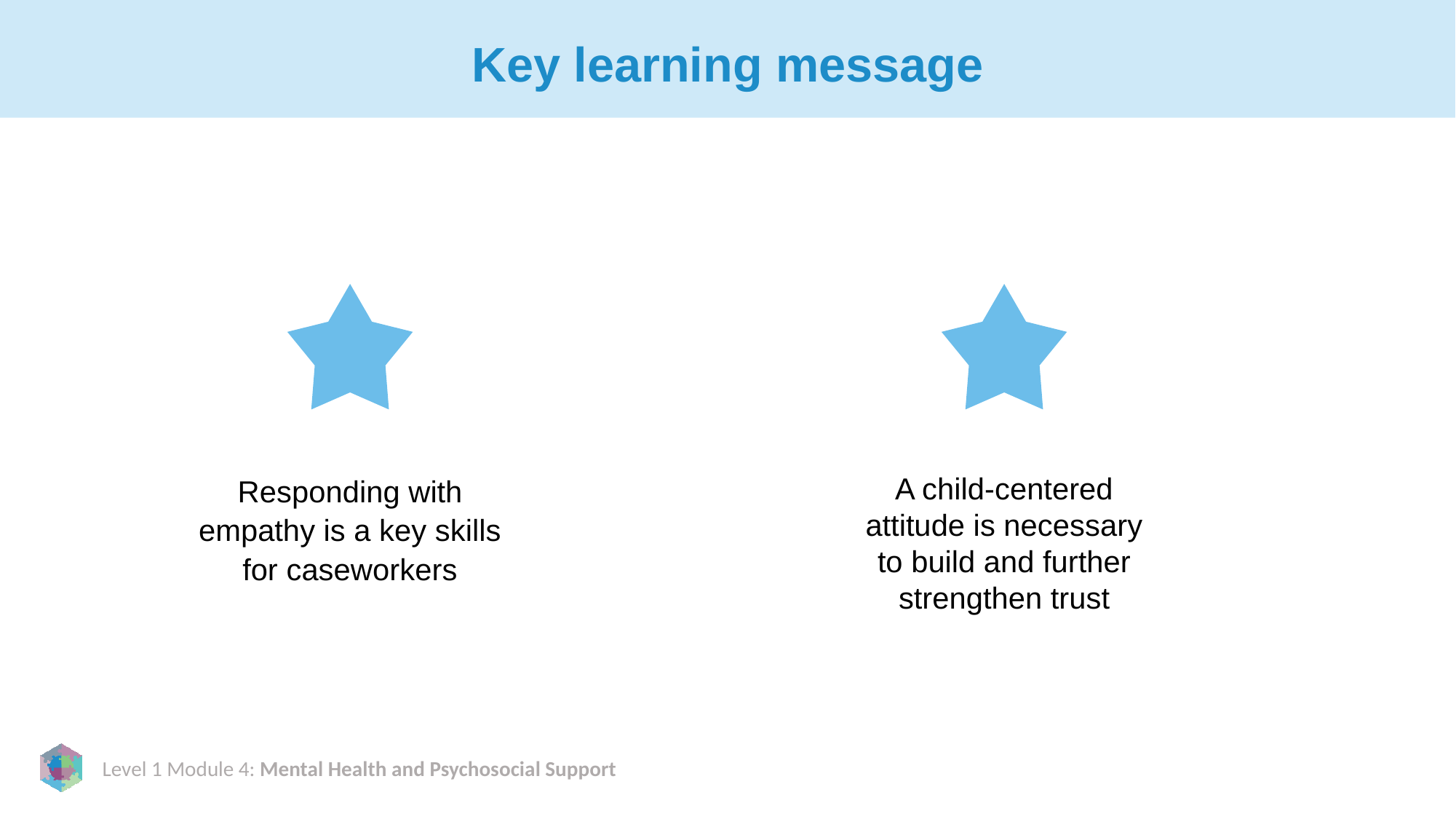

# Key learning message

Responding with empathy is a key skills for caseworkers
A child-centered
attitude is necessary to build and further strengthen trust